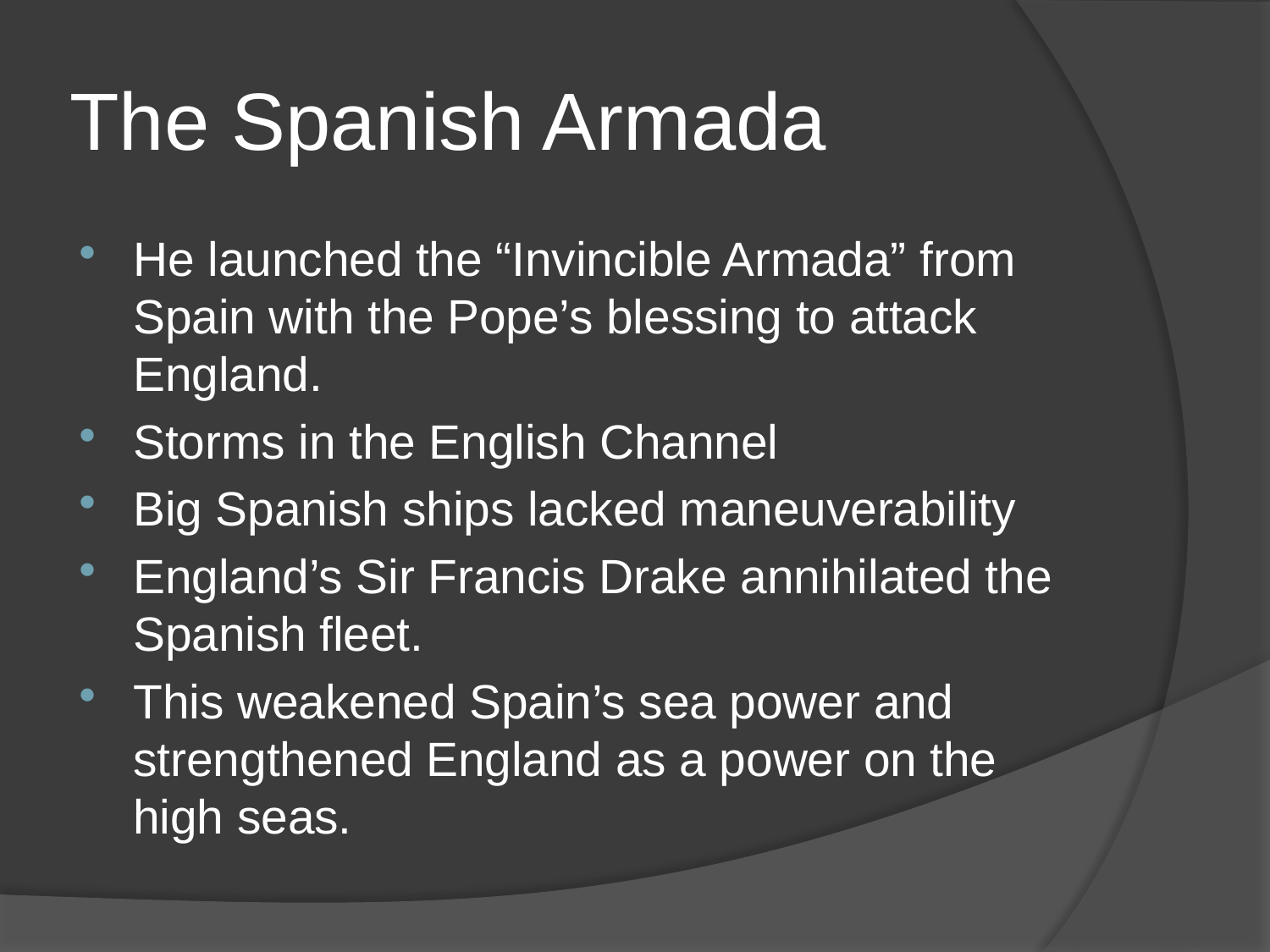

# The Spanish Armada
He launched the “Invincible Armada” from Spain with the Pope’s blessing to attack England.
Storms in the English Channel
Big Spanish ships lacked maneuverability
England’s Sir Francis Drake annihilated the Spanish fleet.
This weakened Spain’s sea power and strengthened England as a power on the high seas.